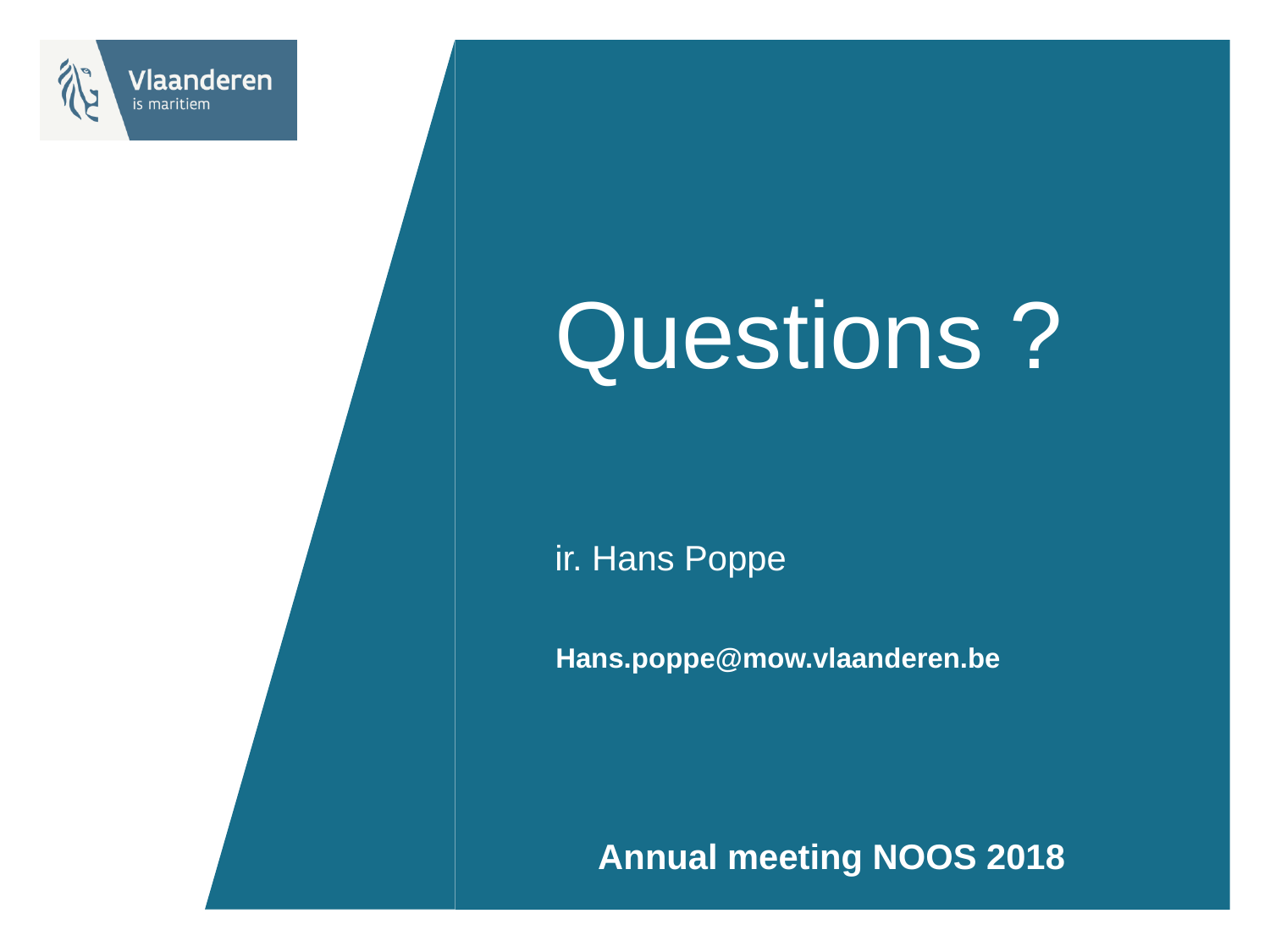

# Questions ? ir. Hans Poppe
Hans.poppe@mow.vlaanderen.be
Annual meeting NOOS 2018